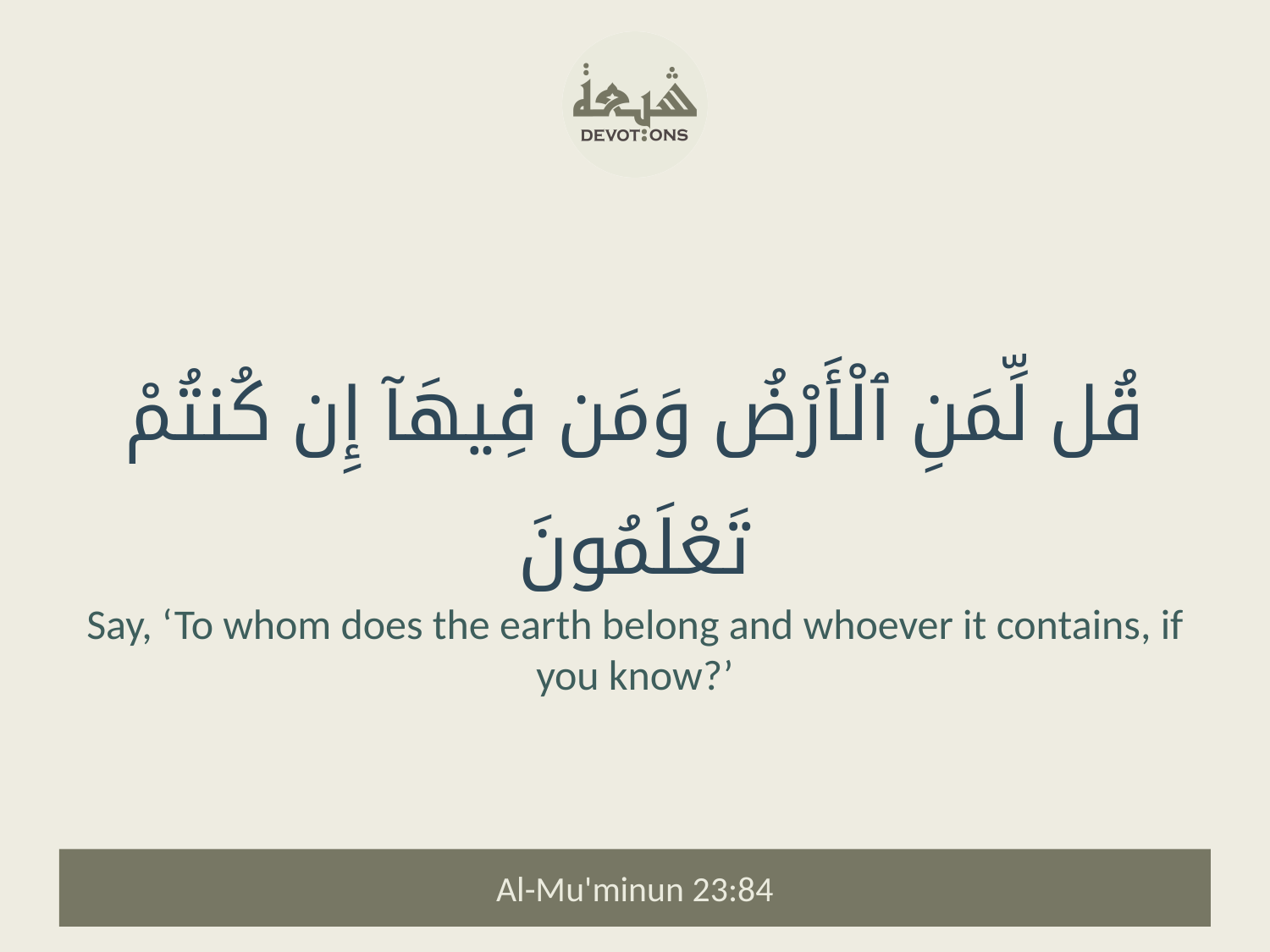

قُل لِّمَنِ ٱلْأَرْضُ وَمَن فِيهَآ إِن كُنتُمْ تَعْلَمُونَ
Say, ‘To whom does the earth belong and whoever it contains, if you know?’
Al-Mu'minun 23:84